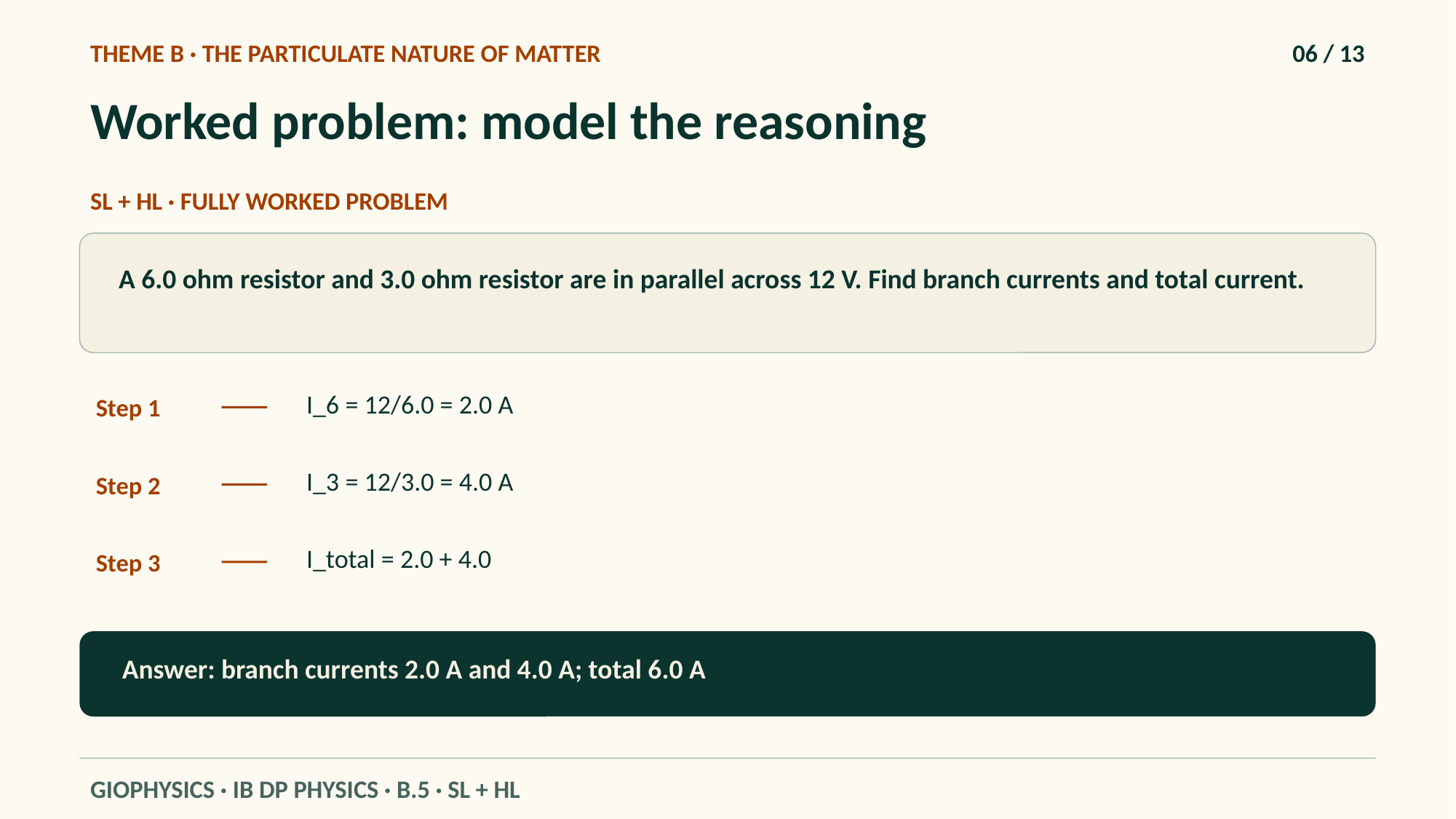

THEME B · THE PARTICULATE NATURE OF MATTER
06 / 13
Worked problem: model the reasoning
SL + HL · FULLY WORKED PROBLEM

A 6.0 ohm resistor and 3.0 ohm resistor are in parallel across 12 V. Find branch currents and total current.
I_6 = 12/6.0 = 2.0 A
Step 1

I_3 = 12/3.0 = 4.0 A
Step 2

I_total = 2.0 + 4.0
Step 3

Answer: branch currents 2.0 A and 4.0 A; total 6.0 A

GIOPHYSICS · IB DP PHYSICS · B.5 · SL + HL